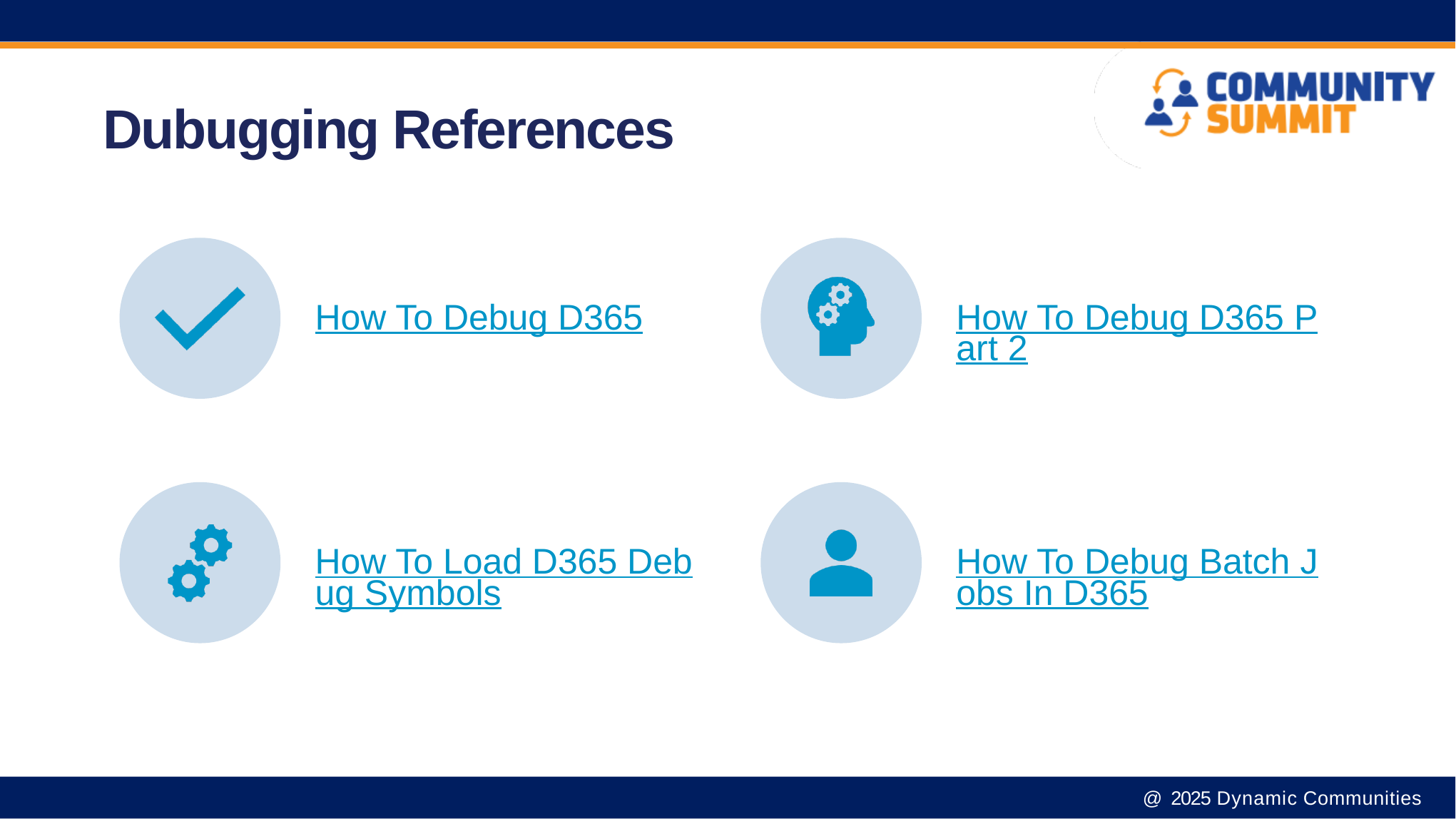

# Dubugging References
How To Debug D365
How To Debug D365 Part 2
How To Load D365 Debug Symbols
How To Debug Batch Jobs In D365